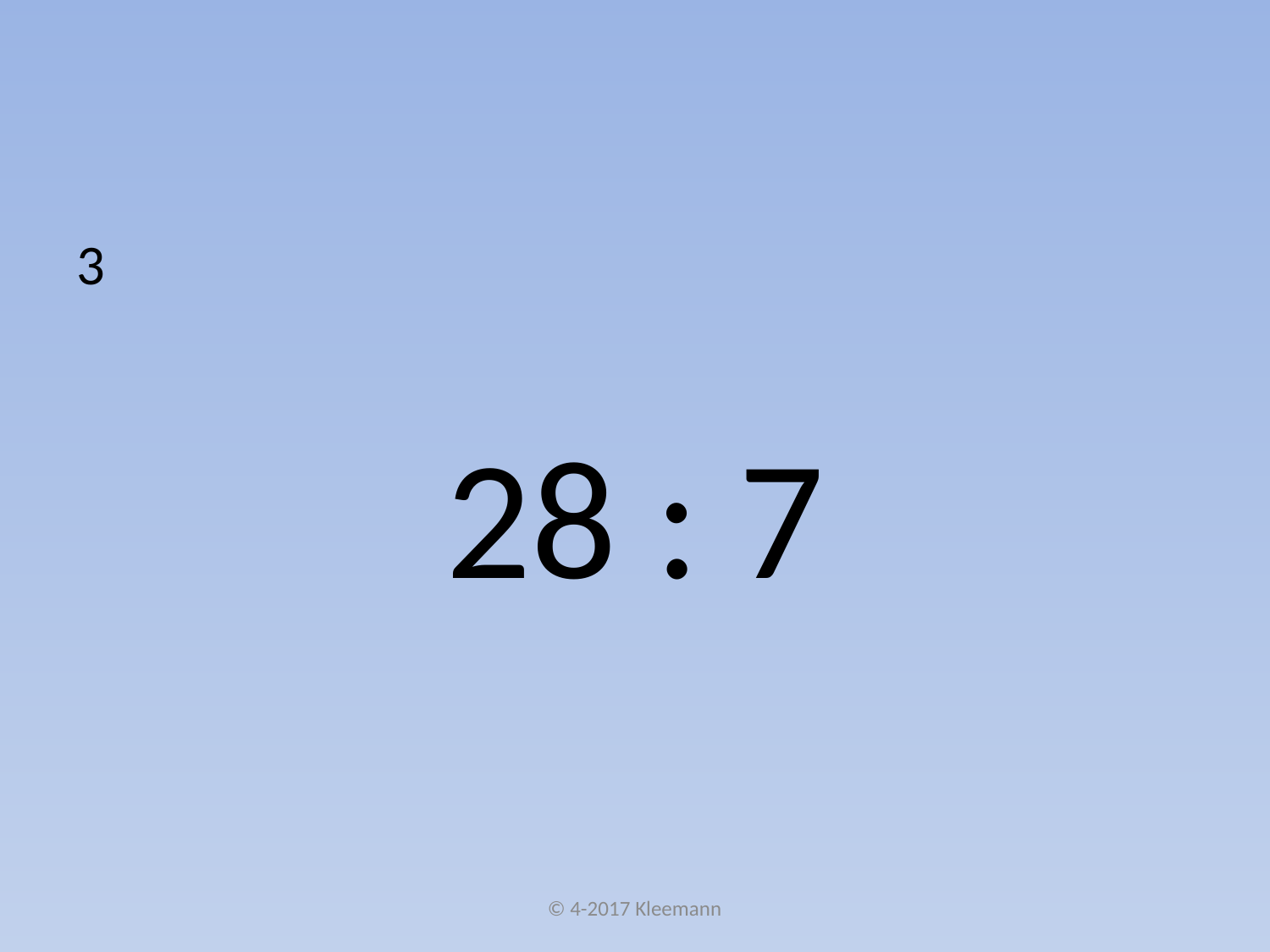

#
3

28 : 7
© 4-2017 Kleemann